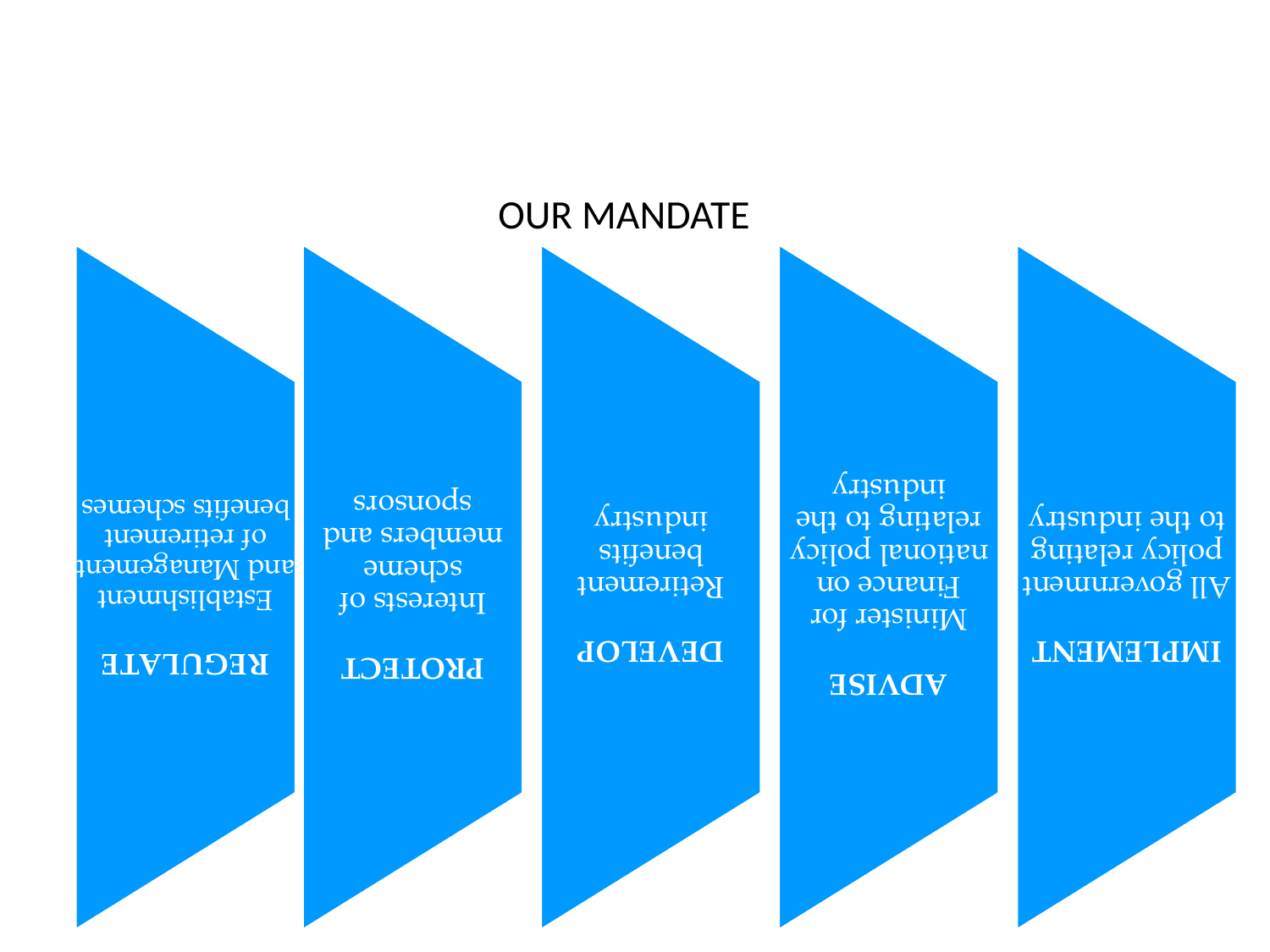

# OUR MANDATE
REGULATE
Establishment and Management of retirement benefits schemes
PROTECT
Interests of scheme members and sponsors
DEVELOP
Retirement benefits industry
ADVISE
Minister for Finance on national policy relating to the industry
IMPLEMENT
All government policy relating to the industry